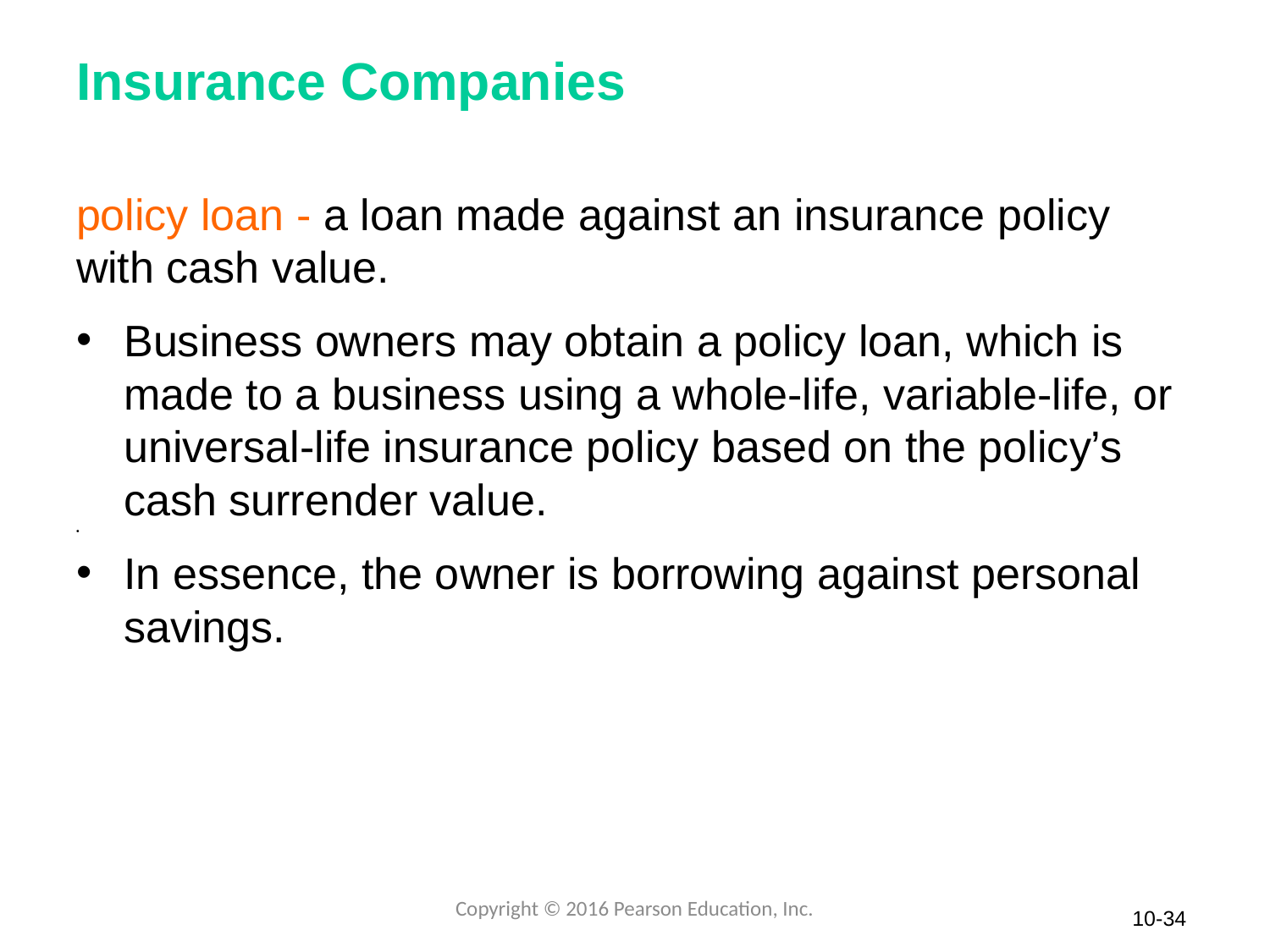

# Insurance Companies
policy loan - a loan made against an insurance policy with cash value.

Business owners may obtain a policy loan, which is made to a business using a whole-life, variable-life, or universal-life insurance policy based on the policy’s cash surrender value.

In essence, the owner is borrowing against personal savings.
Copyright © 2016 Pearson Education, Inc.